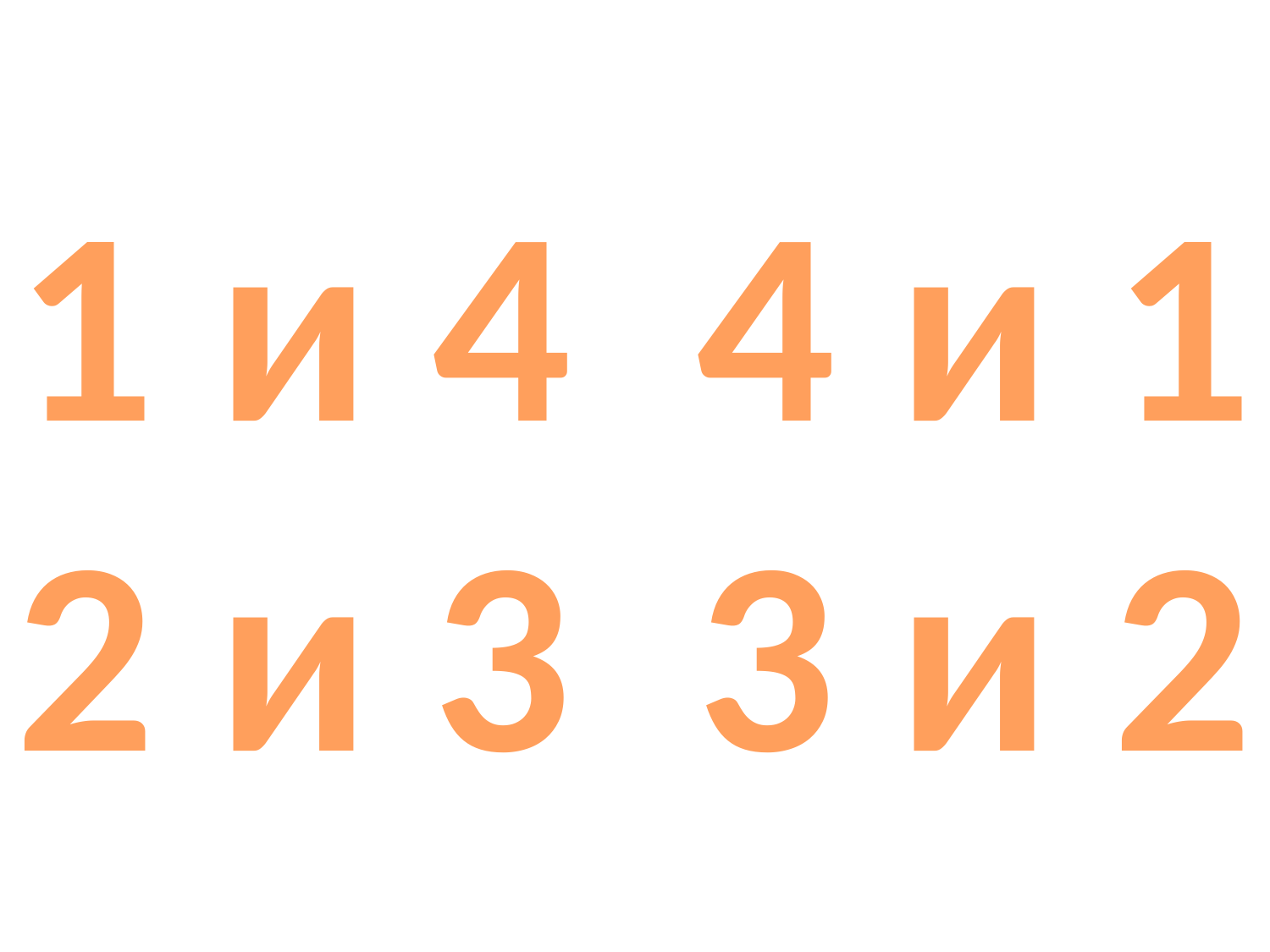

# 1 и 4  4 и 1 2 и 3  3 и 2